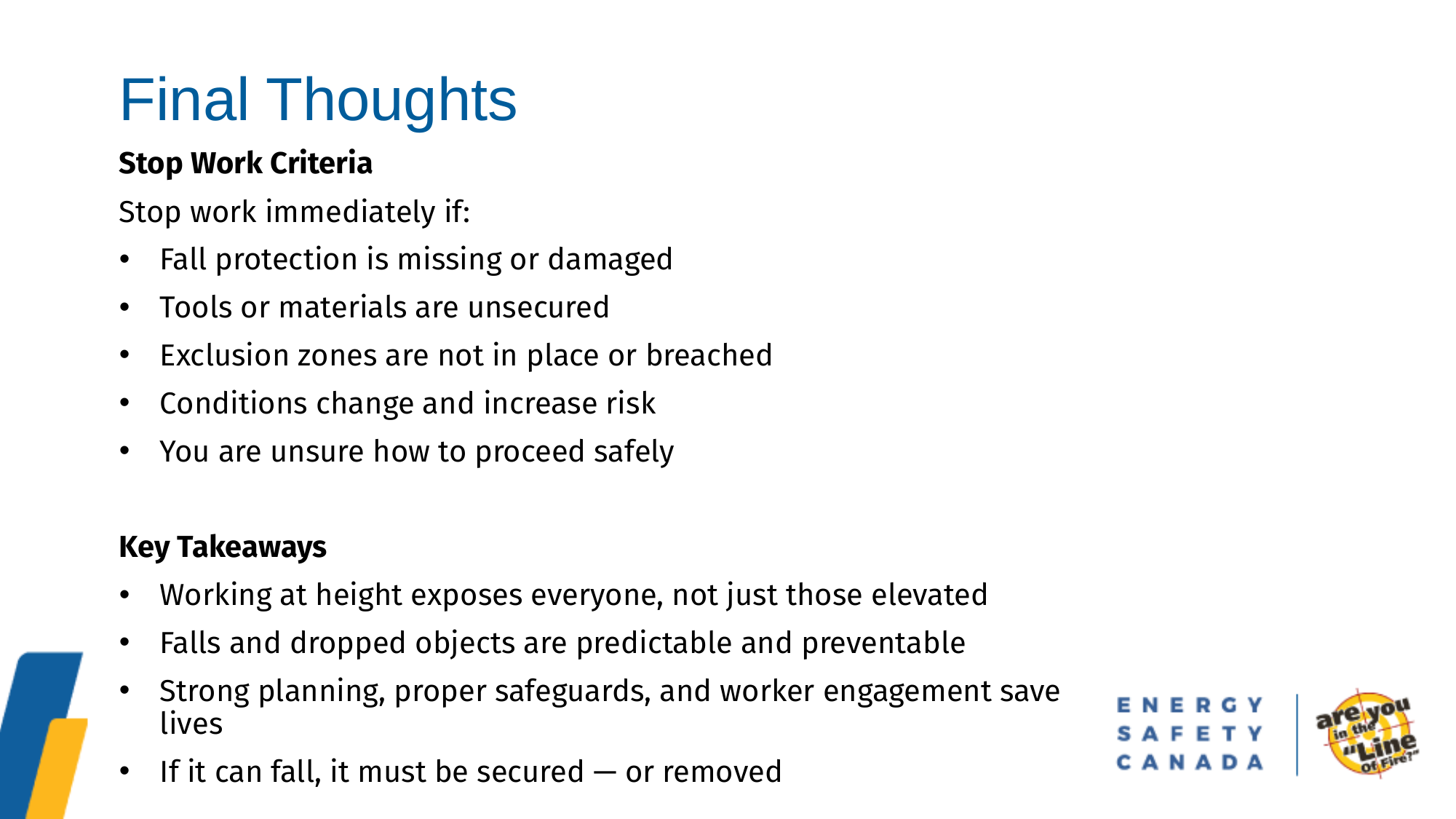

Final Thoughts
Stop Work Criteria
Stop work immediately if:
Fall protection is missing or damaged
Tools or materials are unsecured
Exclusion zones are not in place or breached
Conditions change and increase risk
You are unsure how to proceed safely

Key Takeaways
Working at height exposes everyone, not just those elevated
Falls and dropped objects are predictable and preventable
Strong planning, proper safeguards, and worker engagement save lives
If it can fall, it must be secured — or removed